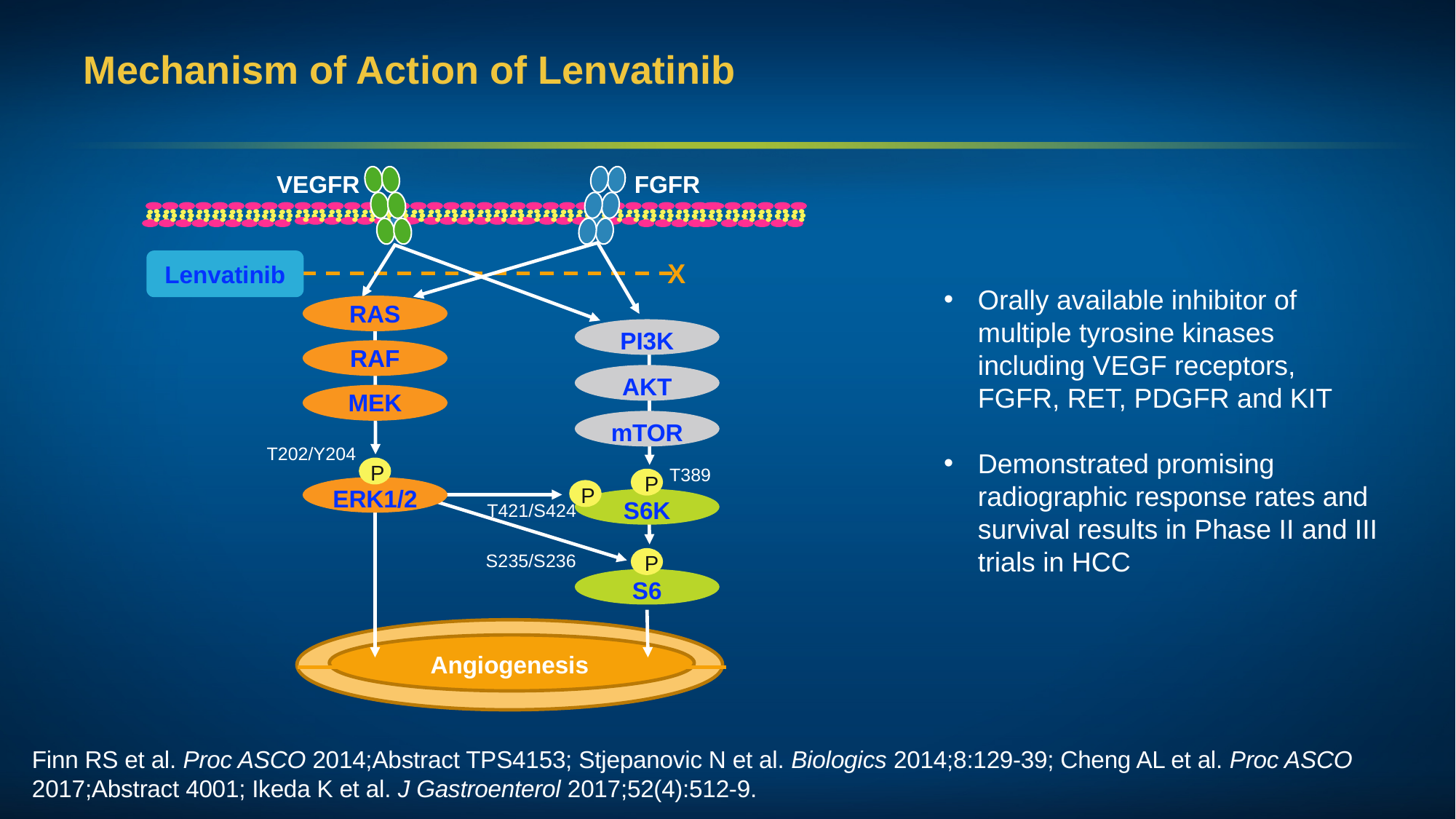

# Mechanism of Action of Lenvatinib
VEGFR
FGFR

Lenvatinib
X
RAS

PI3K
RAF

AKT
MEK

mTOR
T202/Y204
P

T389
P

P

ERK1/2

S6K
T421/S424

S235/S236
P

S6

Angiogenesis
Orally available inhibitor of multiple tyrosine kinases including VEGF receptors, FGFR, RET, PDGFR and KIT

Demonstrated promising radiographic response rates and survival results in Phase II and III trials in HCC
Finn RS et al. Proc ASCO 2014;Abstract TPS4153; Stjepanovic N et al. Biologics 2014;8:129-39; Cheng AL et al. Proc ASCO 2017;Abstract 4001; Ikeda K et al. J Gastroenterol 2017;52(4):512-9.